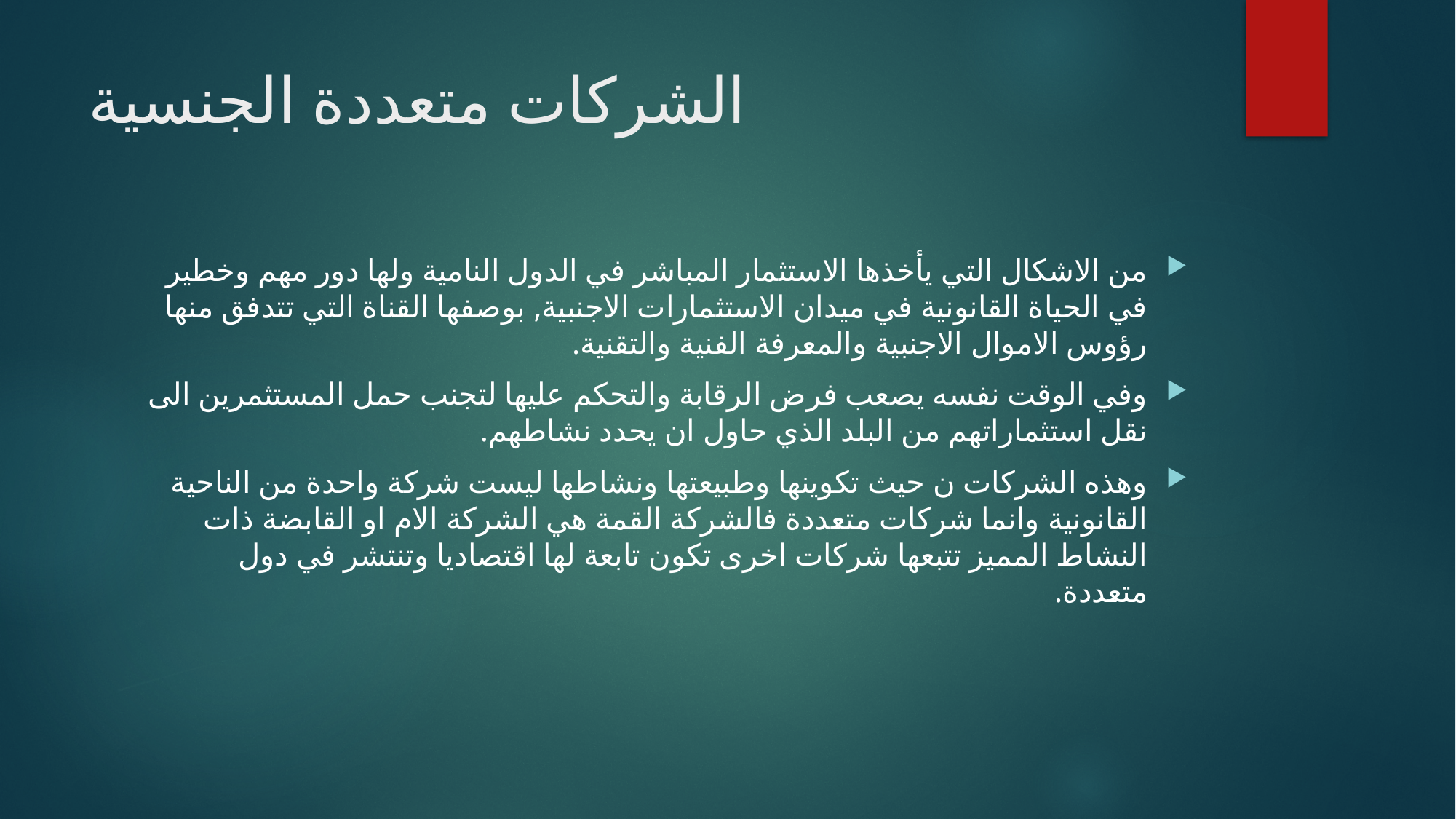

# الشركات متعددة الجنسية
من الاشكال التي يأخذها الاستثمار المباشر في الدول النامية ولها دور مهم وخطير في الحياة القانونية في ميدان الاستثمارات الاجنبية, بوصفها القناة التي تتدفق منها رؤوس الاموال الاجنبية والمعرفة الفنية والتقنية.
وفي الوقت نفسه يصعب فرض الرقابة والتحكم عليها لتجنب حمل المستثمرين الى نقل استثماراتهم من البلد الذي حاول ان يحدد نشاطهم.
وهذه الشركات ن حيث تكوينها وطبيعتها ونشاطها ليست شركة واحدة من الناحية القانونية وانما شركات متعددة فالشركة القمة هي الشركة الام او القابضة ذات النشاط المميز تتبعها شركات اخرى تكون تابعة لها اقتصاديا وتنتشر في دول متعددة.